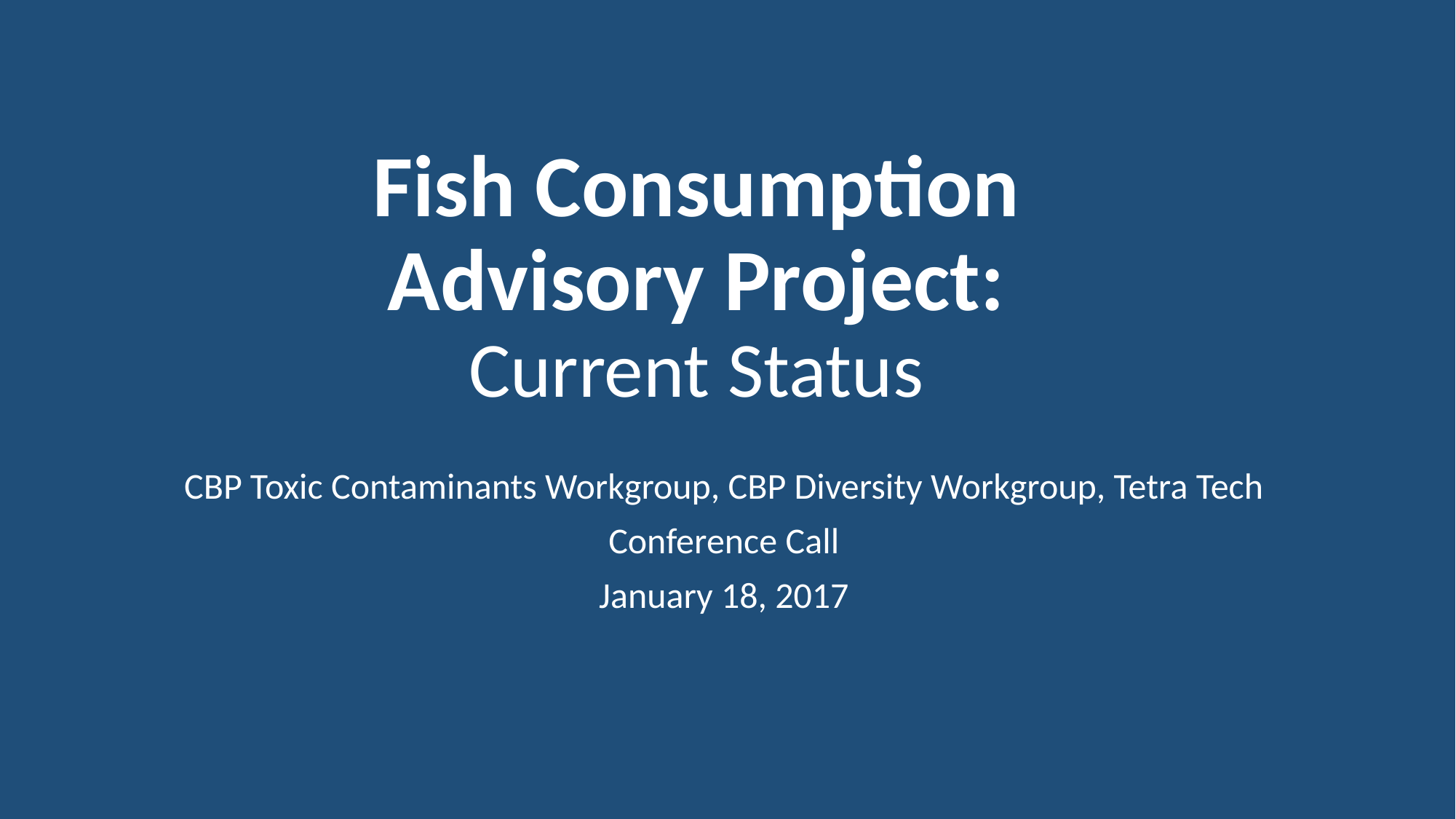

# Fish Consumption Advisory Project: Current Status
CBP Toxic Contaminants Workgroup, CBP Diversity Workgroup, Tetra Tech
Conference Call
January 18, 2017